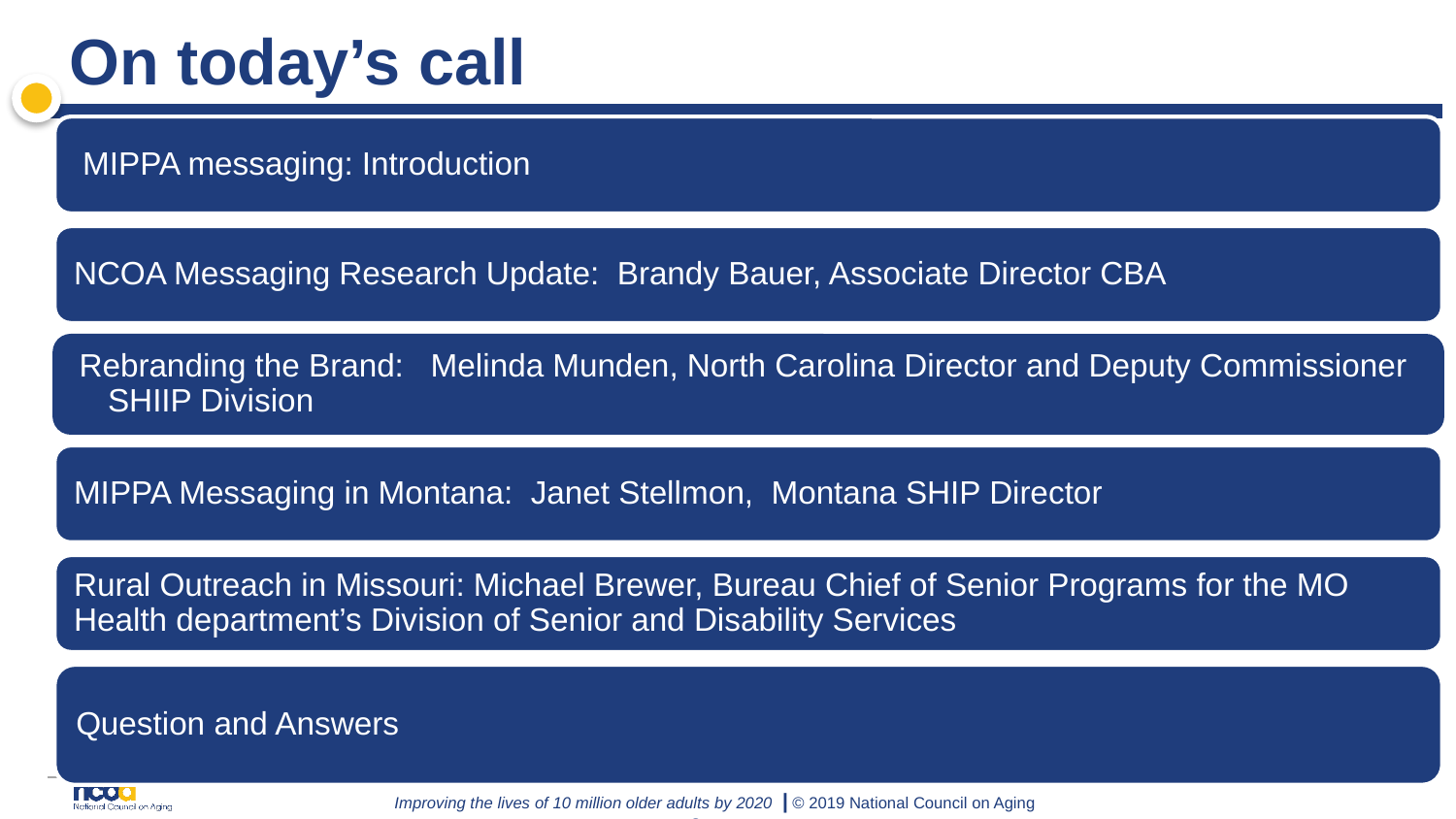

# On today’s call
 MIPPA messaging: Introduction
NCOA Messaging Research Update:  Brandy Bauer, Associate Director CBA
 Rebranding the Brand:   Melinda Munden, North Carolina Director and Deputy Commissioner       SHIIP Division
MIPPA Messaging in Montana:  Janet Stellmon,  Montana SHIP Director
Rural Outreach in Missouri: Michael Brewer, Bureau Chief of Senior Programs for the MO Health department’s Division of Senior and Disability Services
Question and Answers